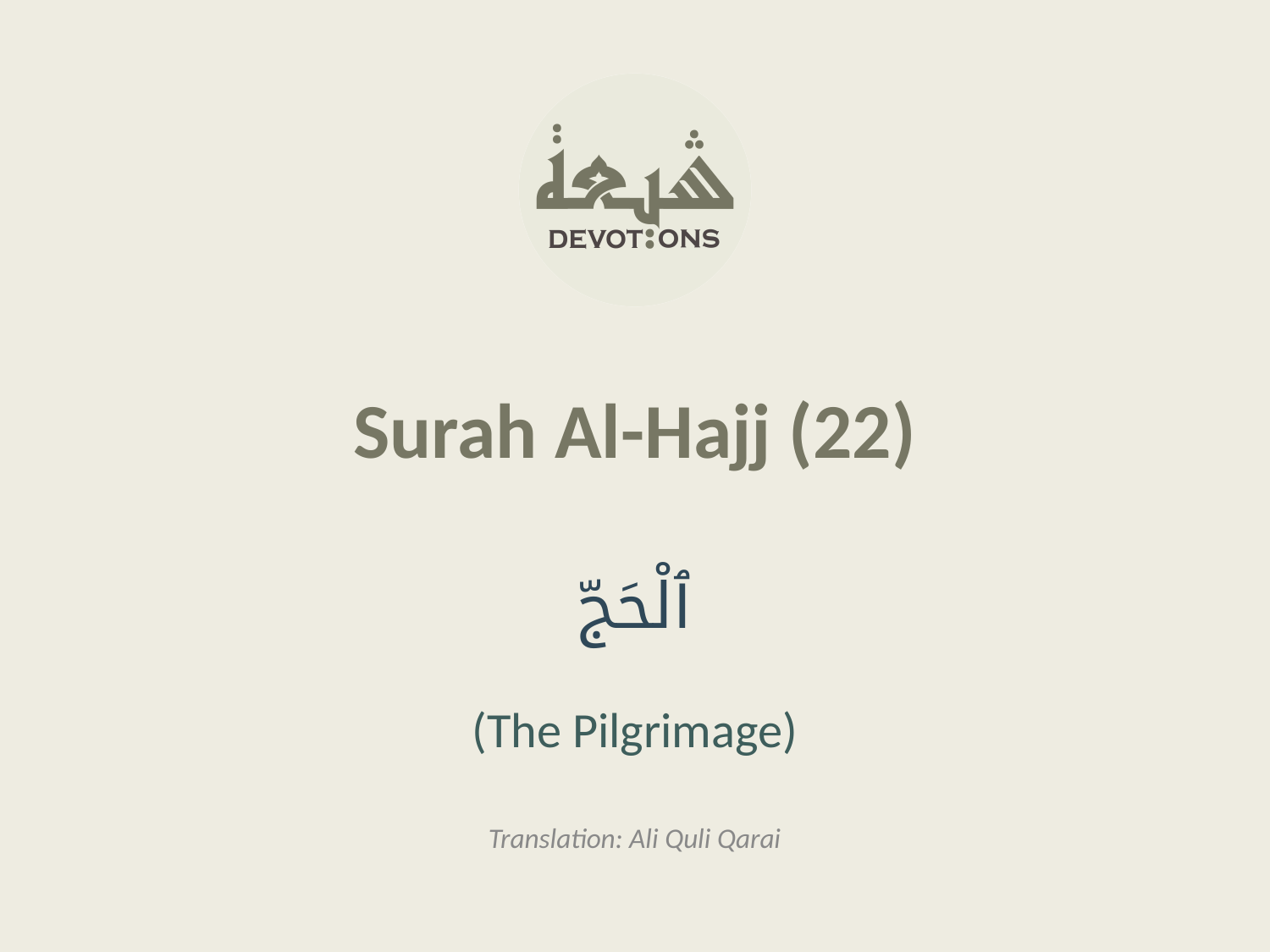

Surah Al-Hajj (22)
ٱلْحَجّ
(The Pilgrimage)
Translation: Ali Quli Qarai